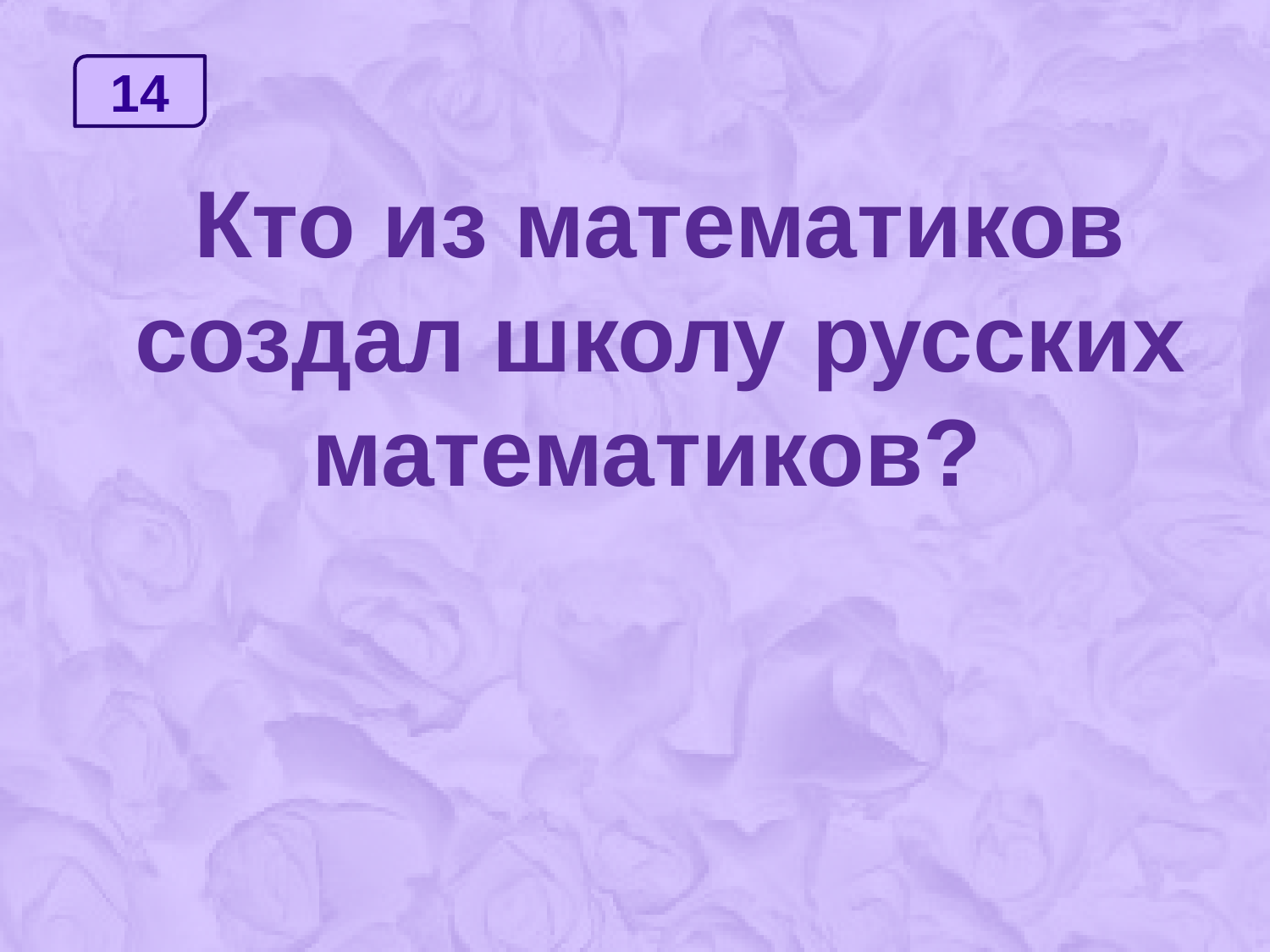

14
Кто из математиков создал школу русских математиков?